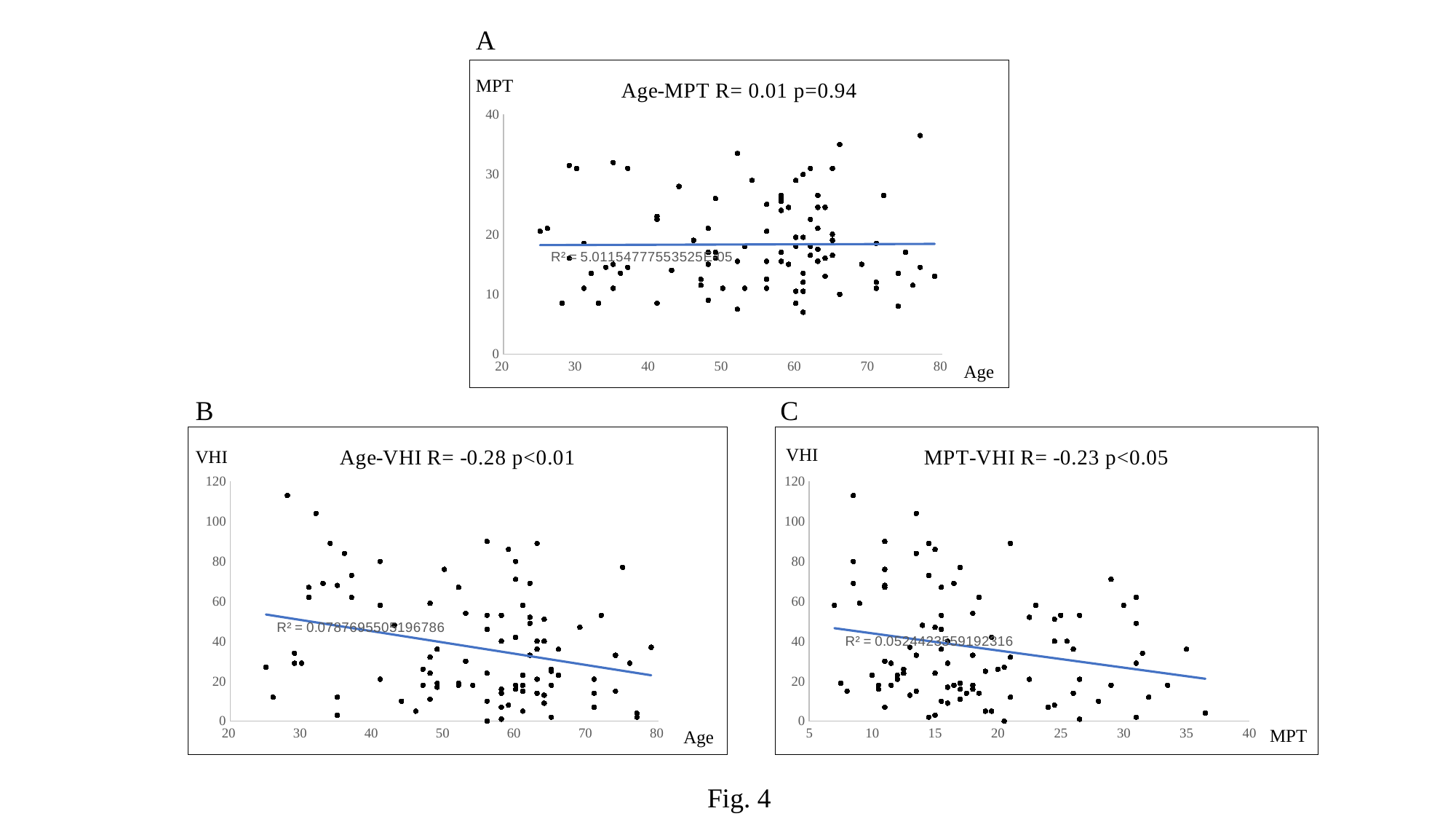

A

### Chart: Age-MPT R= 0.01 p=0.94

| Category |  |
|---|---|
MPT
Age
B
C

### Chart: Age-VHI R= -0.28 p<0.01

| Category |  |
|---|---|

### Chart: MPT-VHI R= -0.23 p<0.05

| Category |  |
|---|---|
VHI
VHI
MPT
Age
Fig. 4